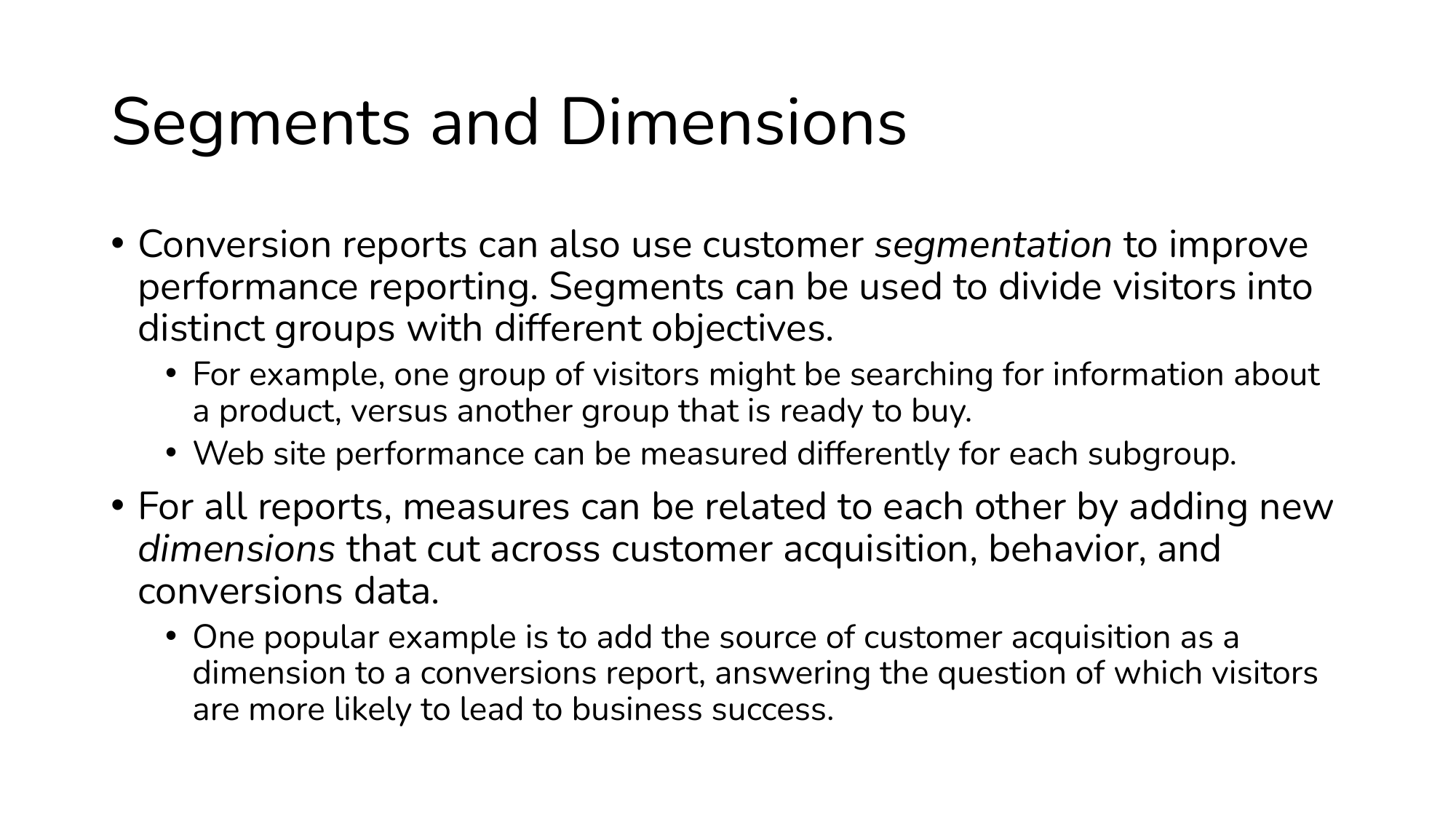

# Segments and Dimensions
Conversion reports can also use customer segmentation to improve performance reporting. Segments can be used to divide visitors into distinct groups with different objectives.
For example, one group of visitors might be searching for information about a product, versus another group that is ready to buy.
Web site performance can be measured differently for each subgroup.
For all reports, measures can be related to each other by adding new dimensions that cut across customer acquisition, behavior, and conversions data.
One popular example is to add the source of customer acquisition as a dimension to a conversions report, answering the question of which visitors are more likely to lead to business success.